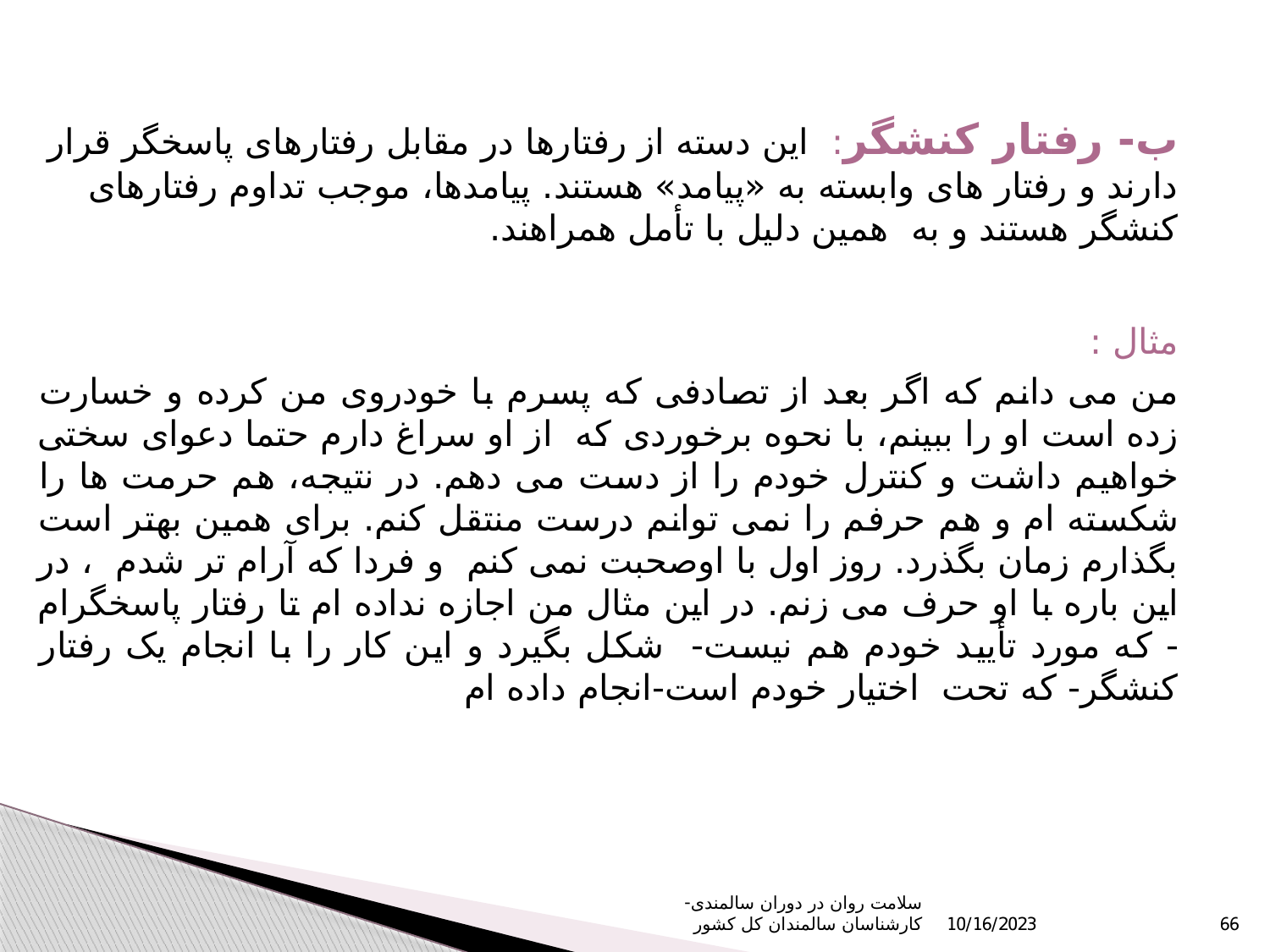

ب- رفتار کنشگر:  این دسته از رفتارها در مقابل رفتارهای پاسخگر قرار دارند و رفتار های وابسته به «پیامد» هستند. پیامدها، موجب تداوم رفتارهای کنشگر هستند و به  همین دلیل با تأمل همراهند.

مثال :
من می دانم که اگر بعد از تصادفی که پسرم با خودروی من کرده و خسارت زده است او را ببینم، با نحوه برخوردی که  از او سراغ دارم حتما دعوای سختی خواهیم داشت و کنترل خودم را از دست می دهم. در نتیجه، هم حرمت ها را شکسته ام و هم حرفم را نمی توانم درست منتقل کنم. برای همین بهتر است بگذارم زمان بگذرد. روز اول با اوصحبت نمی کنم  و فردا که آرام تر شدم  ، در این باره با او حرف می زنم. در این مثال من اجازه نداده ام تا رفتار پاسخگرام - که مورد تأیید خودم هم نیست-  شکل بگیرد و این کار را با انجام یک رفتار کنشگر- که تحت  اختیار خودم است-انجام داده ام

سلامت روان در دوران سالمندی- کارشناسان سالمندان کل کشور
10/16/2023
66